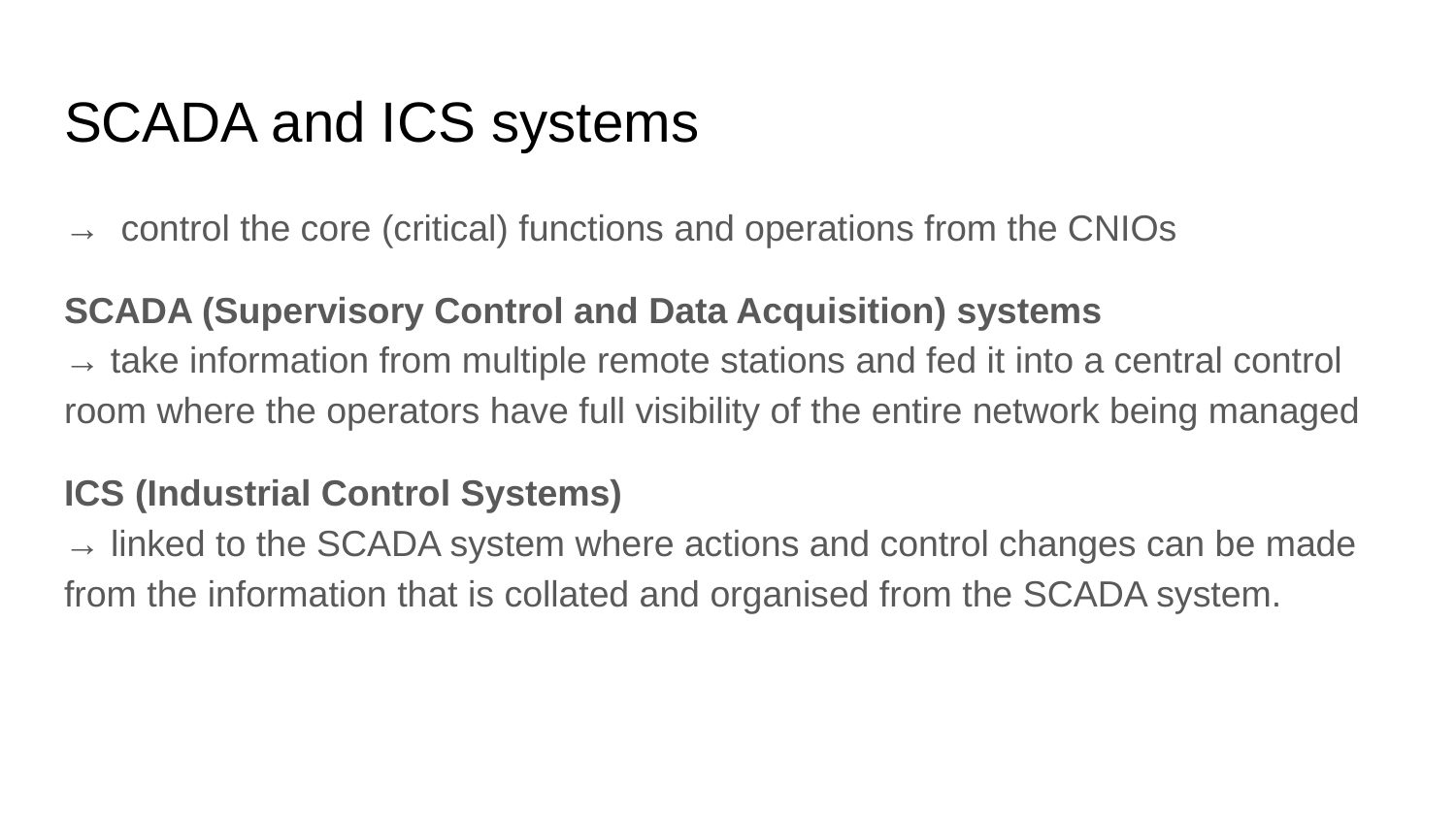

# SCADA and ICS systems
→  control the core (critical) functions and operations from the CNIOs
SCADA (Supervisory Control and Data Acquisition) systems
→ take information from multiple remote stations and fed it into a central control room where the operators have full visibility of the entire network being managed
ICS (Industrial Control Systems)
→ linked to the SCADA system where actions and control changes can be made from the information that is collated and organised from the SCADA system.